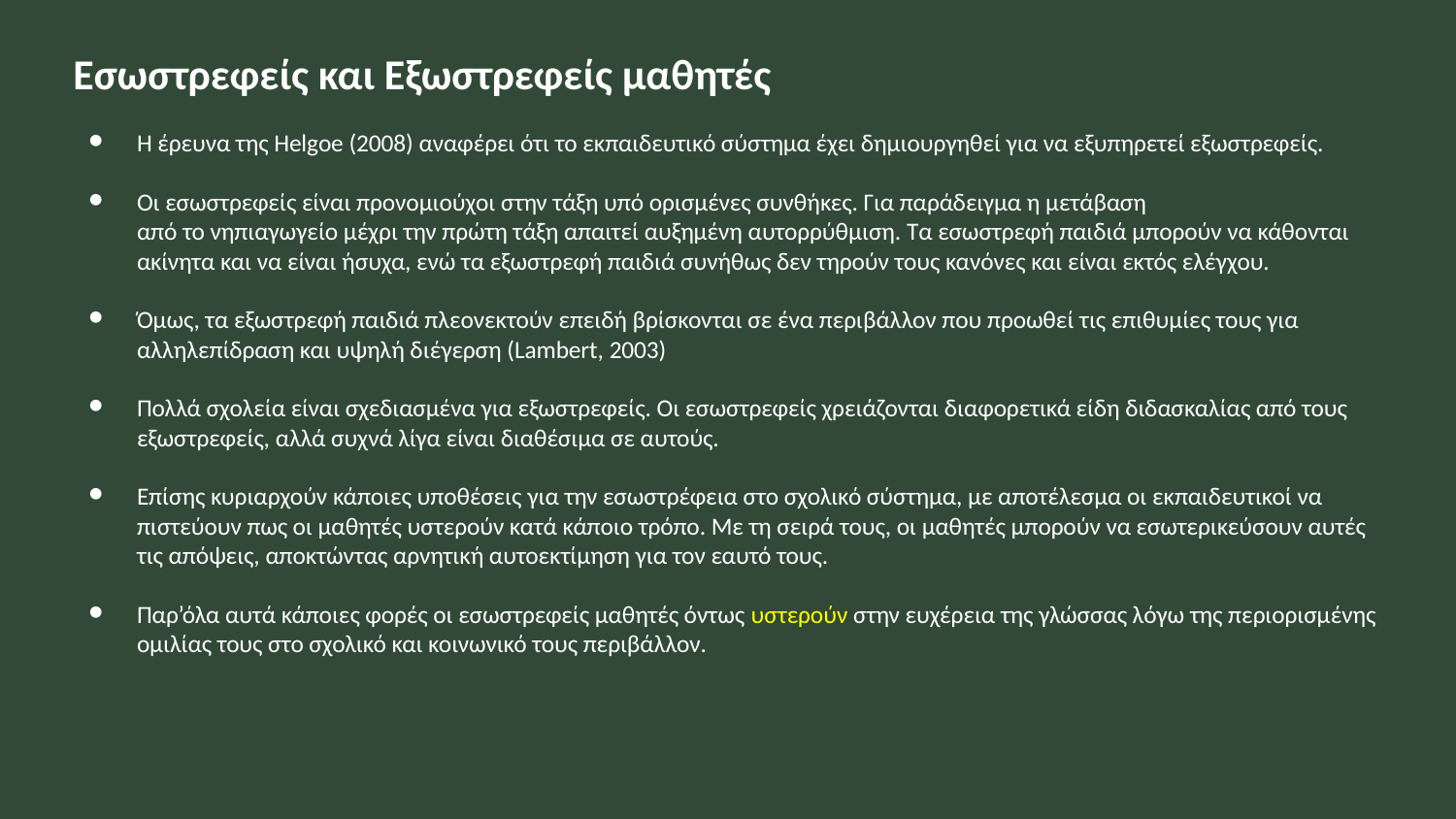

# Εσωστρεφείς και Εξωστρεφείς μαθητές
Η έρευνα της Helgoe (2008) αναφέρει ότι το εκπαιδευτικό σύστημα έχει δημιουργηθεί για να εξυπηρετεί εξωστρεφείς.

Οι εσωστρεφείς είναι προνομιούχοι στην τάξη υπό ορισμένες συνθήκες. Για παράδειγμα η μετάβαση
από το νηπιαγωγείο μέχρι την πρώτη τάξη απαιτεί αυξημένη αυτορρύθμιση. Τα εσωστρεφή παιδιά μπορούν να κάθονται ακίνητα και να είναι ήσυχα, ενώ τα εξωστρεφή παιδιά συνήθως δεν τηρούν τους κανόνες και είναι εκτός ελέγχου.

Όμως, τα εξωστρεφή παιδιά πλεονεκτούν επειδή βρίσκονται σε ένα περιβάλλον που προωθεί τις επιθυμίες τους για αλληλεπίδραση και υψηλή διέγερση (Lambert, 2003)

Πολλά σχολεία είναι σχεδιασμένα για εξωστρεφείς. Οι εσωστρεφείς χρειάζονται διαφορετικά είδη διδασκαλίας από τους εξωστρεφείς, αλλά συχνά λίγα είναι διαθέσιμα σε αυτούς.

Επίσης κυριαρχούν κάποιες υποθέσεις για την εσωστρέφεια στο σχολικό σύστημα, με αποτέλεσμα οι εκπαιδευτικοί να πιστεύουν πως οι μαθητές υστερούν κατά κάποιο τρόπο. Με τη σειρά τους, οι μαθητές μπορούν να εσωτερικεύσουν αυτές τις απόψεις, αποκτώντας αρνητική αυτοεκτίμηση για τον εαυτό τους.

Παρ’όλα αυτά κάποιες φορές οι εσωστρεφείς μαθητές όντως υστερούν στην ευχέρεια της γλώσσας λόγω της περιορισμένης ομιλίας τους στο σχολικό και κοινωνικό τους περιβάλλον.